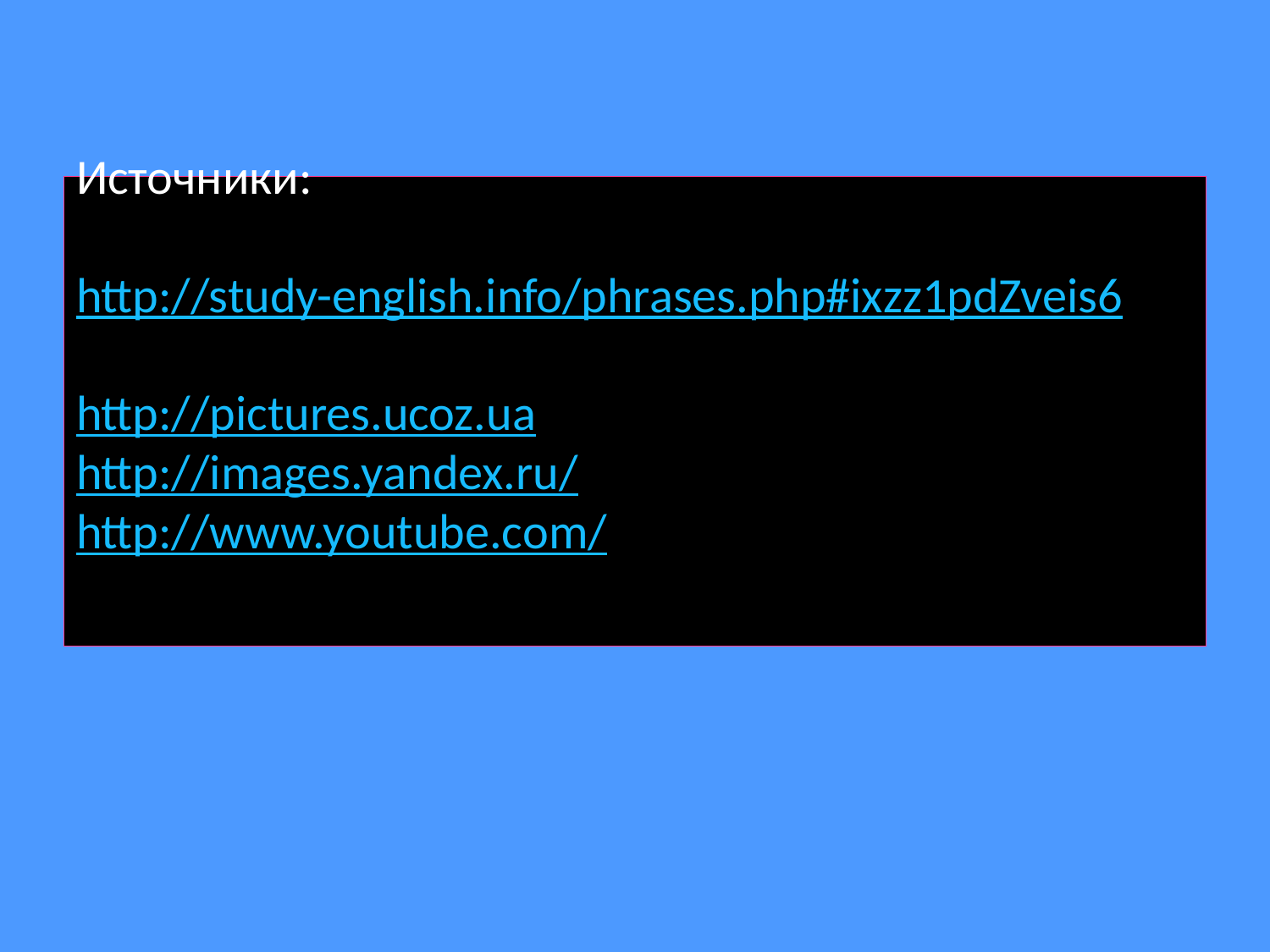

# Источники:   http://study-english.info/phrases.php#ixzz1pdZveis6  http://www.kartinki24.ru/kosmos/ http://pictures.ucoz.ua http://images.yandex.ru/ http://www.youtube.com/http://slovari.yandex.ru/